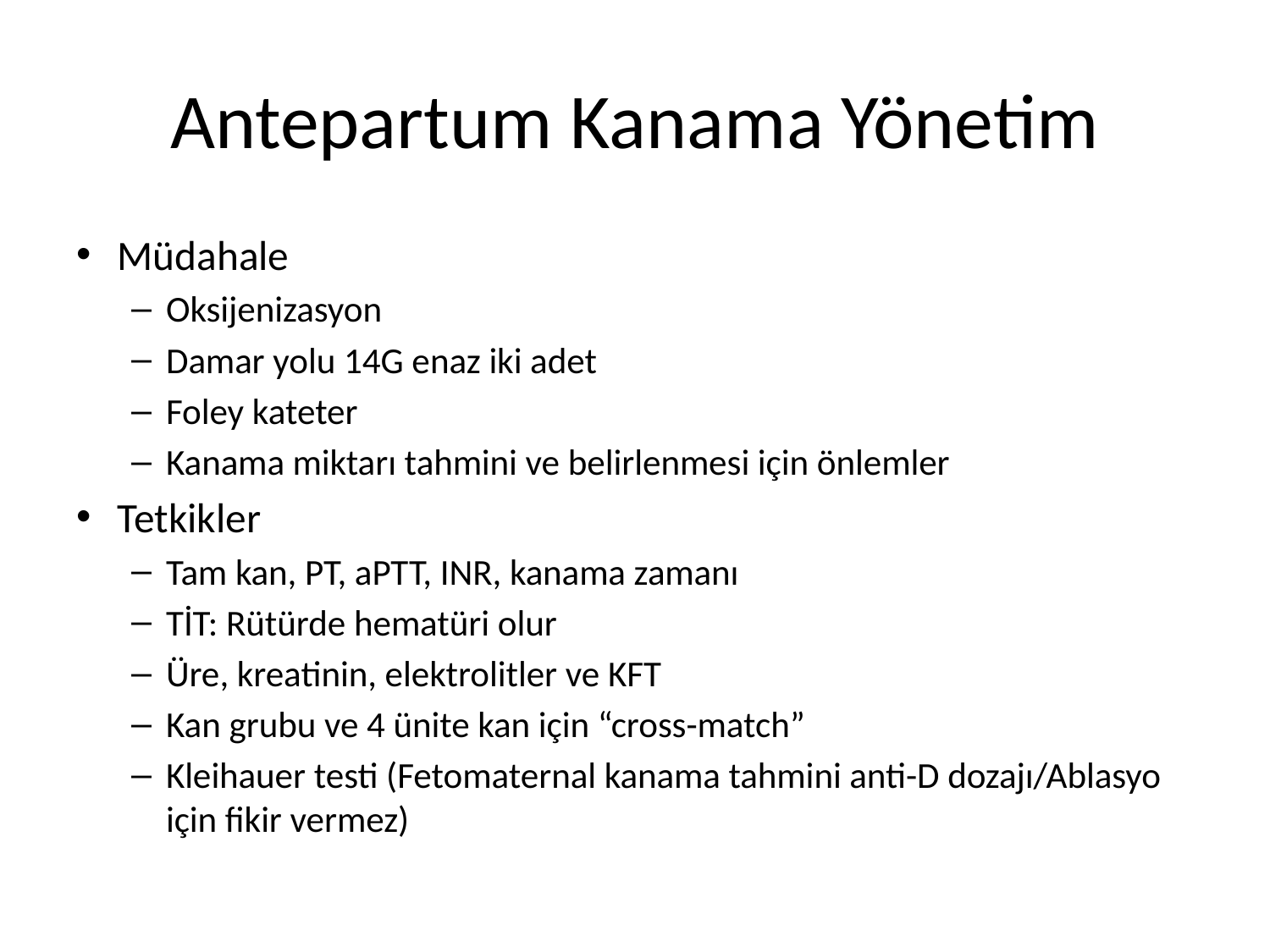

# Antepartum Kanama Yönetim
Müdahale
Oksijenizasyon
Damar yolu 14G enaz iki adet
Foley kateter
Kanama miktarı tahmini ve belirlenmesi için önlemler
Tetkikler
Tam kan, PT, aPTT, INR, kanama zamanı
TİT: Rütürde hematüri olur
Üre, kreatinin, elektrolitler ve KFT
Kan grubu ve 4 ünite kan için “cross-match”
Kleihauer testi (Fetomaternal kanama tahmini anti-D dozajı/Ablasyo için fikir vermez)